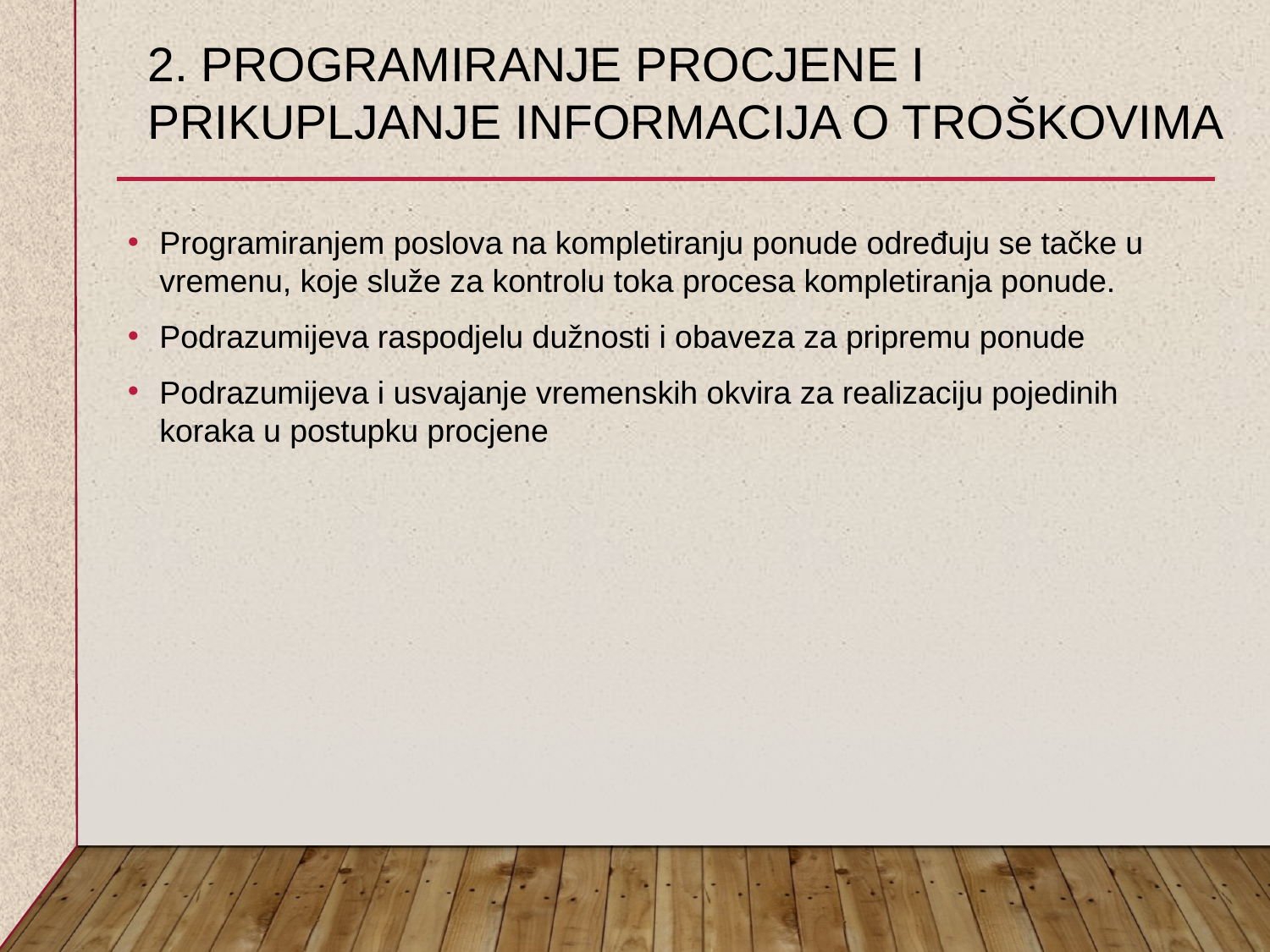

# 2. PROGRAMIRANJE PROCjENE I PRIKUPLJANJE INFORMACIJA O TROŠKOVIMA
Programiranjem poslova na kompletiranju ponude određuju se tačke u vremenu, koje služe za kontrolu toka procesa kompletiranja ponude.
Podrazumijeva raspodjelu dužnosti i obaveza za pripremu ponude
Podrazumijeva i usvajanje vremenskih okvira za realizaciju pojedinih koraka u postupku procjene